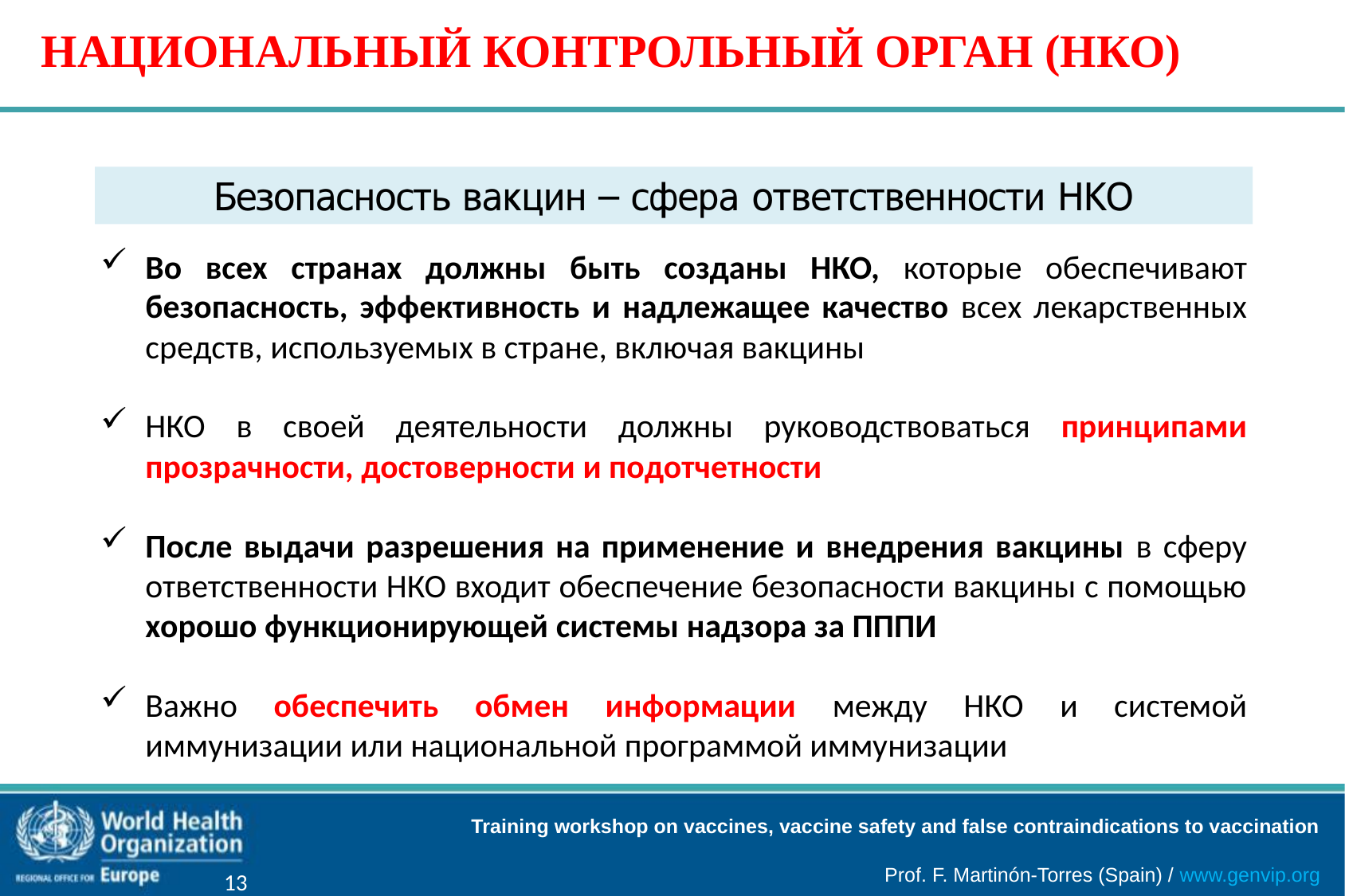

НАЦИОНАЛЬНЫЙ КОНТРОЛЬНЫЙ ОРГАН (НКО)
Безопасность вакцин – сфера ответственности НКО
Во всех странах должны быть созданы НКО, которые обеспечивают безопасность, эффективность и надлежащее качество всех лекарственных средств, используемых в стране, включая вакцины

НКО в своей деятельности должны руководствоваться принципами прозрачности, достоверности и подотчетности

После выдачи разрешения на применение и внедрения вакцины в сферу ответственности НКО входит обеспечение безопасности вакцины с помощью хорошо функционирующей системы надзора за ПППИ

Важно обеспечить обмен информации между НКО и системой иммунизации или национальной программой иммунизации
13